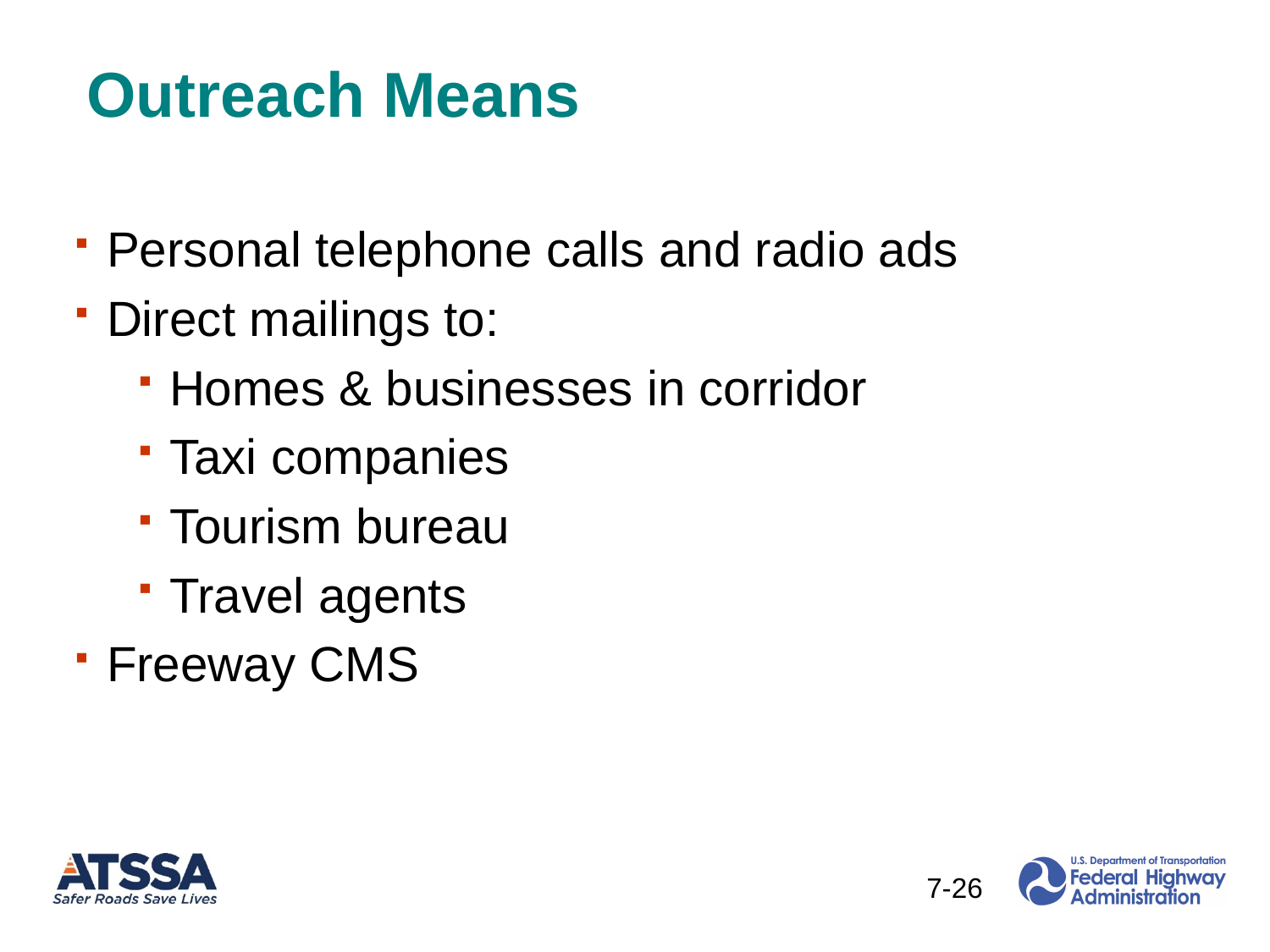

# Outreach Means
Personal telephone calls and radio ads
Direct mailings to:
Homes & businesses in corridor
Taxi companies
Tourism bureau
Travel agents
Freeway CMS